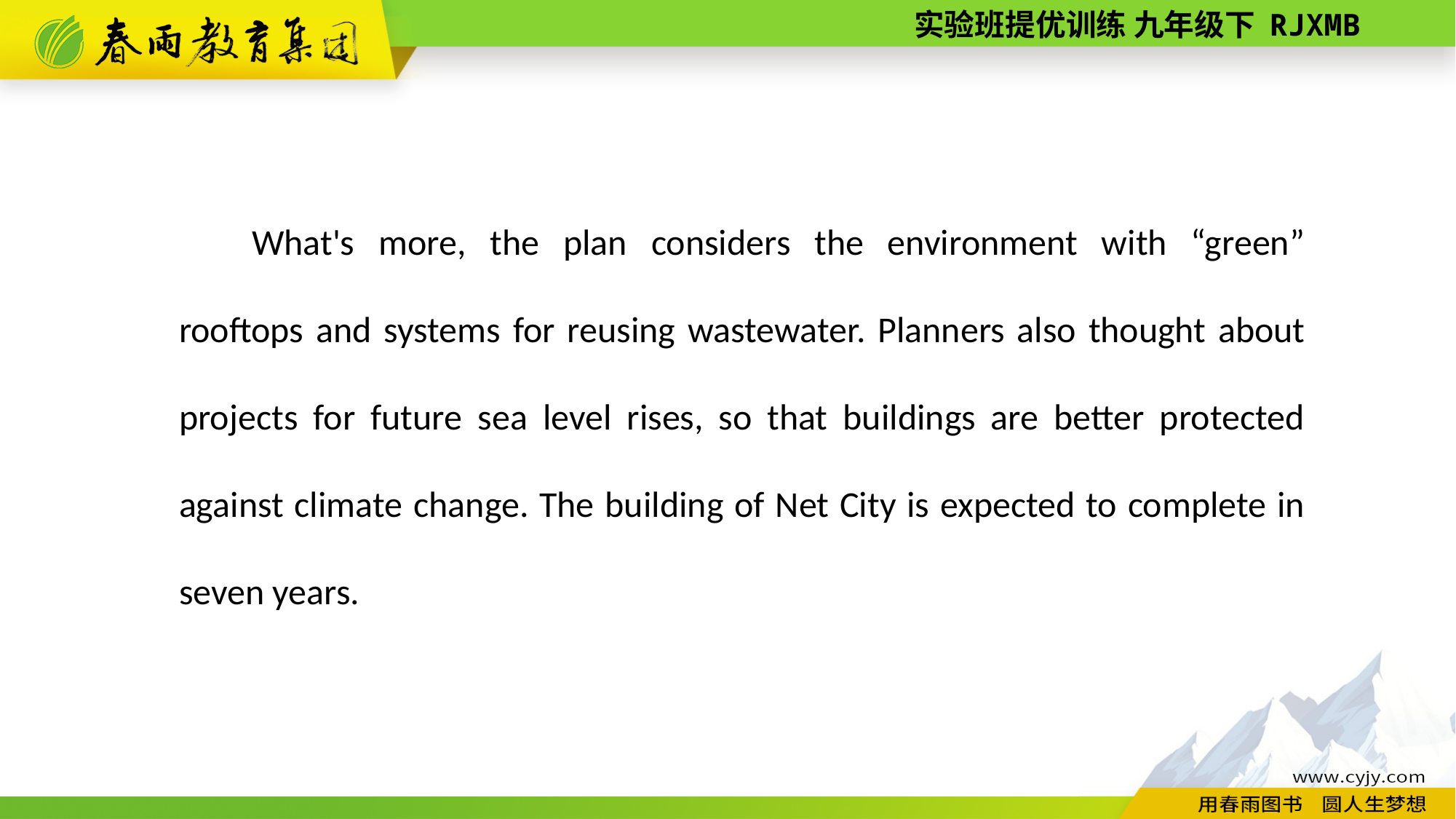

What's more, the plan considers the environment with “green” rooftops and systems for reusing wastewater. Planners also thought about projects for future sea level rises, so that buildings are better protected against climate change. The building of Net City is expected to complete in seven years.